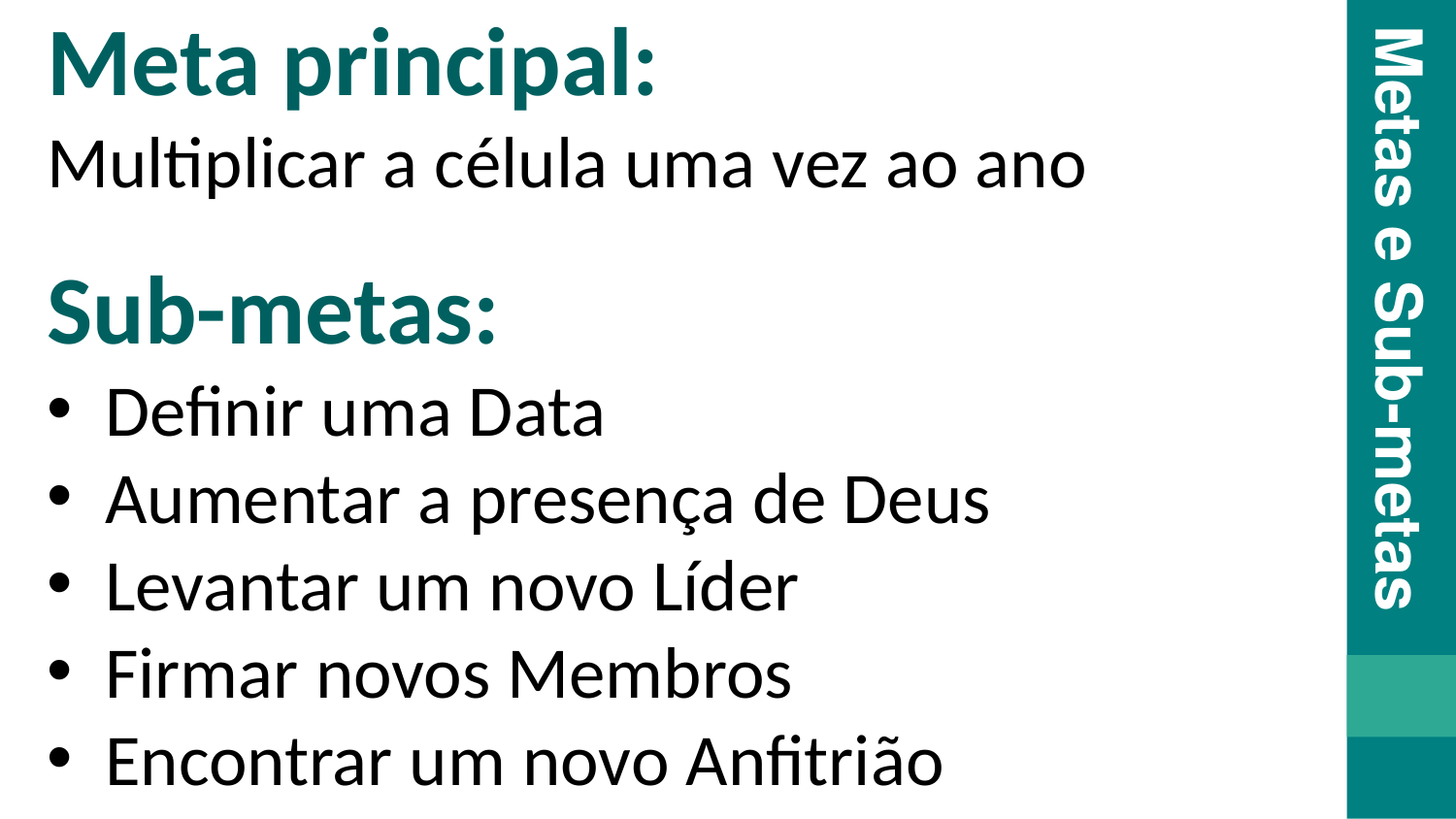

Meta principal:
Multiplicar a célula uma vez ao ano
Sub-metas:
Definir uma Data
Aumentar a presença de Deus
Levantar um novo Líder
Firmar novos Membros
Encontrar um novo Anfitrião
Metas e Sub-metas